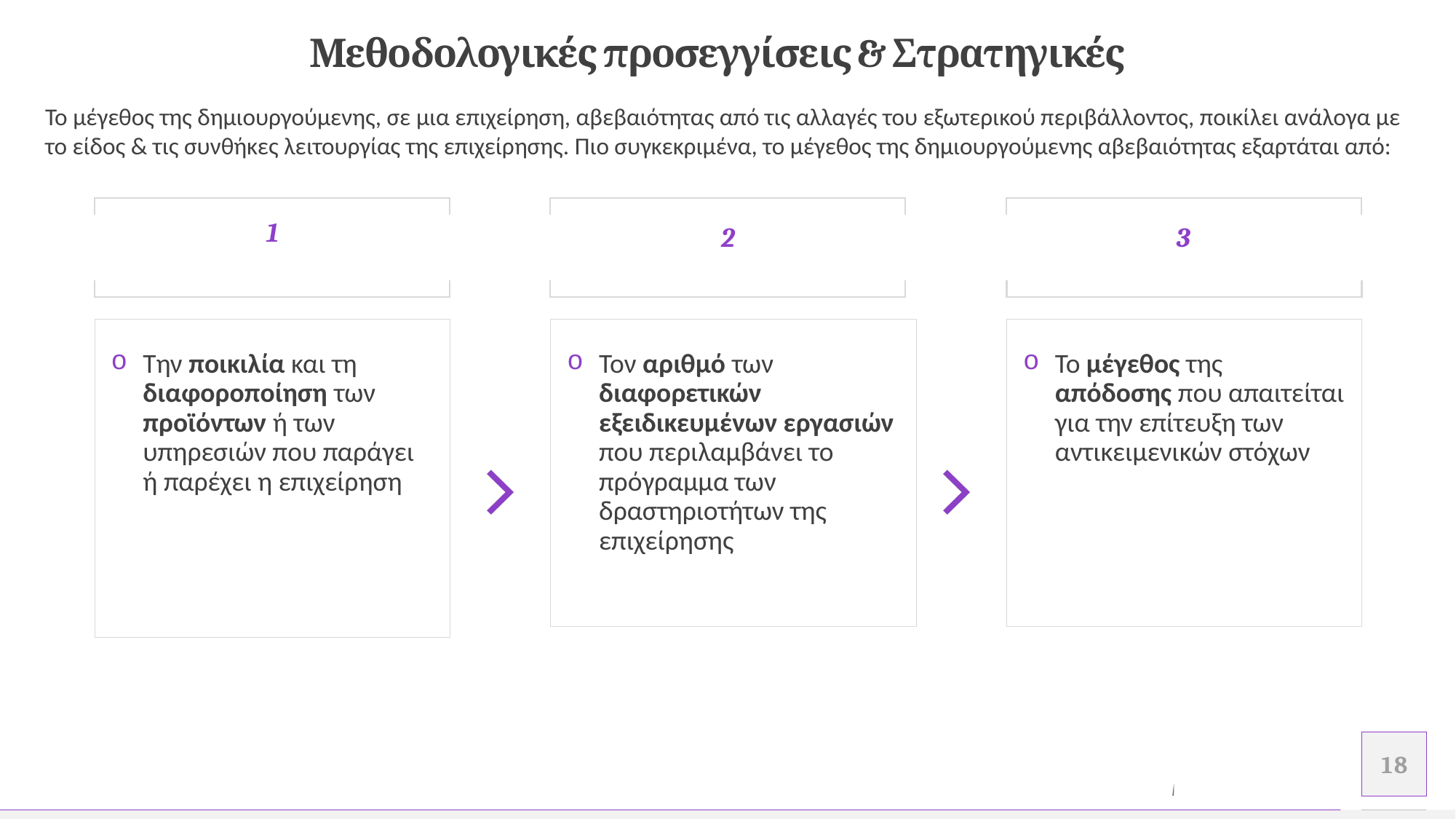

# Μεθοδολογικές προσεγγίσεις & Στρατηγικές
Το μέγεθος της δημιουργούμενης, σε μια επιχείρηση, αβεβαιότητας από τις αλλαγές του εξωτερικού περιβάλλοντος, ποικίλει ανάλογα με το είδος & τις συνθήκες λειτουργίας της επιχείρησης. Πιο συγκεκριμένα, το μέγεθος της δημιουργούμενης αβεβαιότητας εξαρτάται από:
1
2
3
Την ποικιλία και τη διαφοροποίηση των προϊόντων ή των υπηρεσιών που παράγει ή παρέχει η επιχείρηση
Τον αριθμό των διαφορετικών εξειδικευμένων εργασιών που περιλαμβάνει το πρόγραμμα των δραστηριοτήτων της επιχείρησης
Το μέγεθος της απόδοσης που απαιτείται για την επίτευξη των αντικειμενικών στόχων
.
.
18
Προσθέστε υποσέλιδο